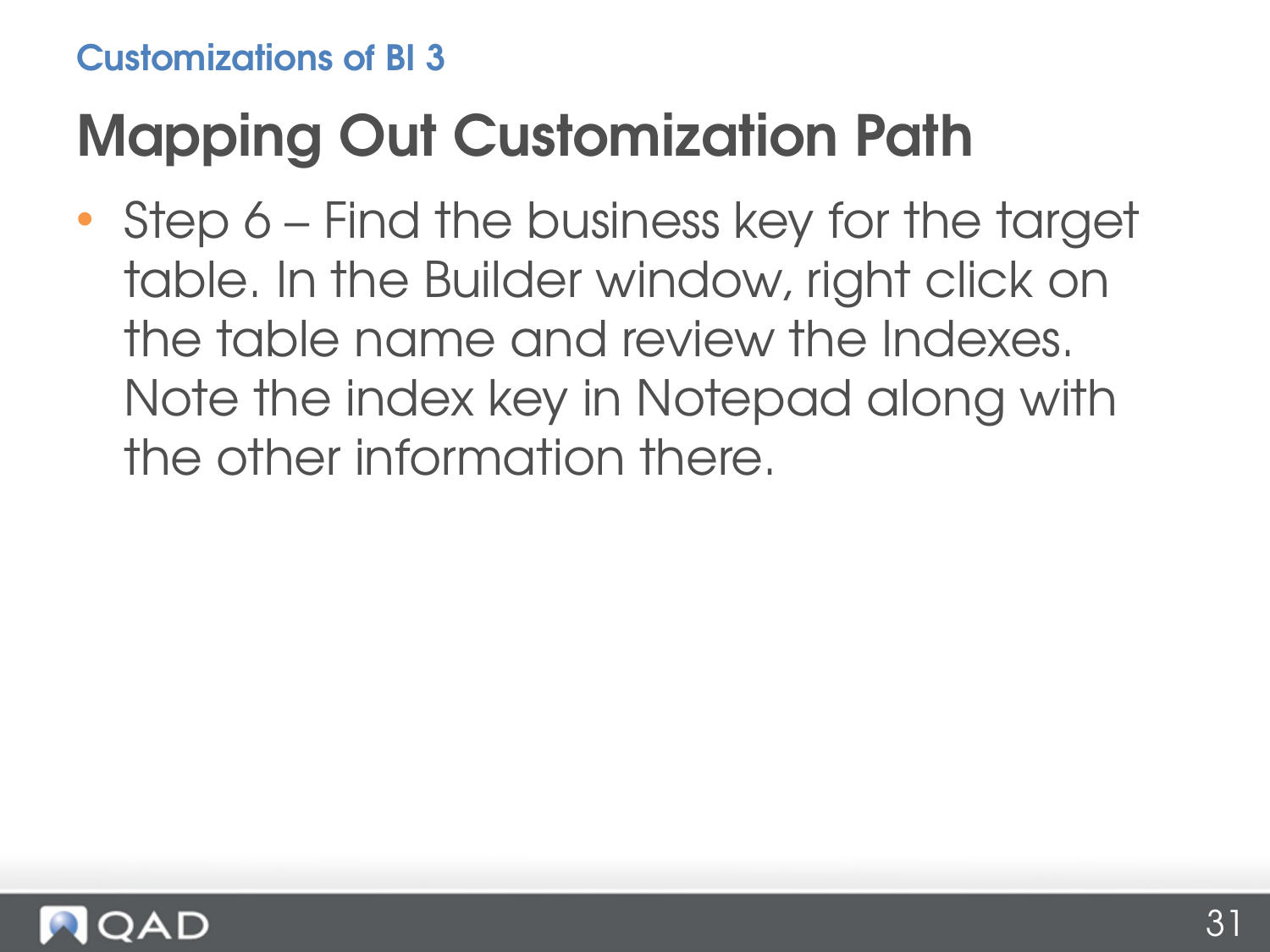

Customizations of BI 3
# Mapping Out Customization Path
Step 6 – Find the business key for the target table. In the Builder window, right click on the table name and review the Indexes. Note the index key in Notepad along with the other information there.

31